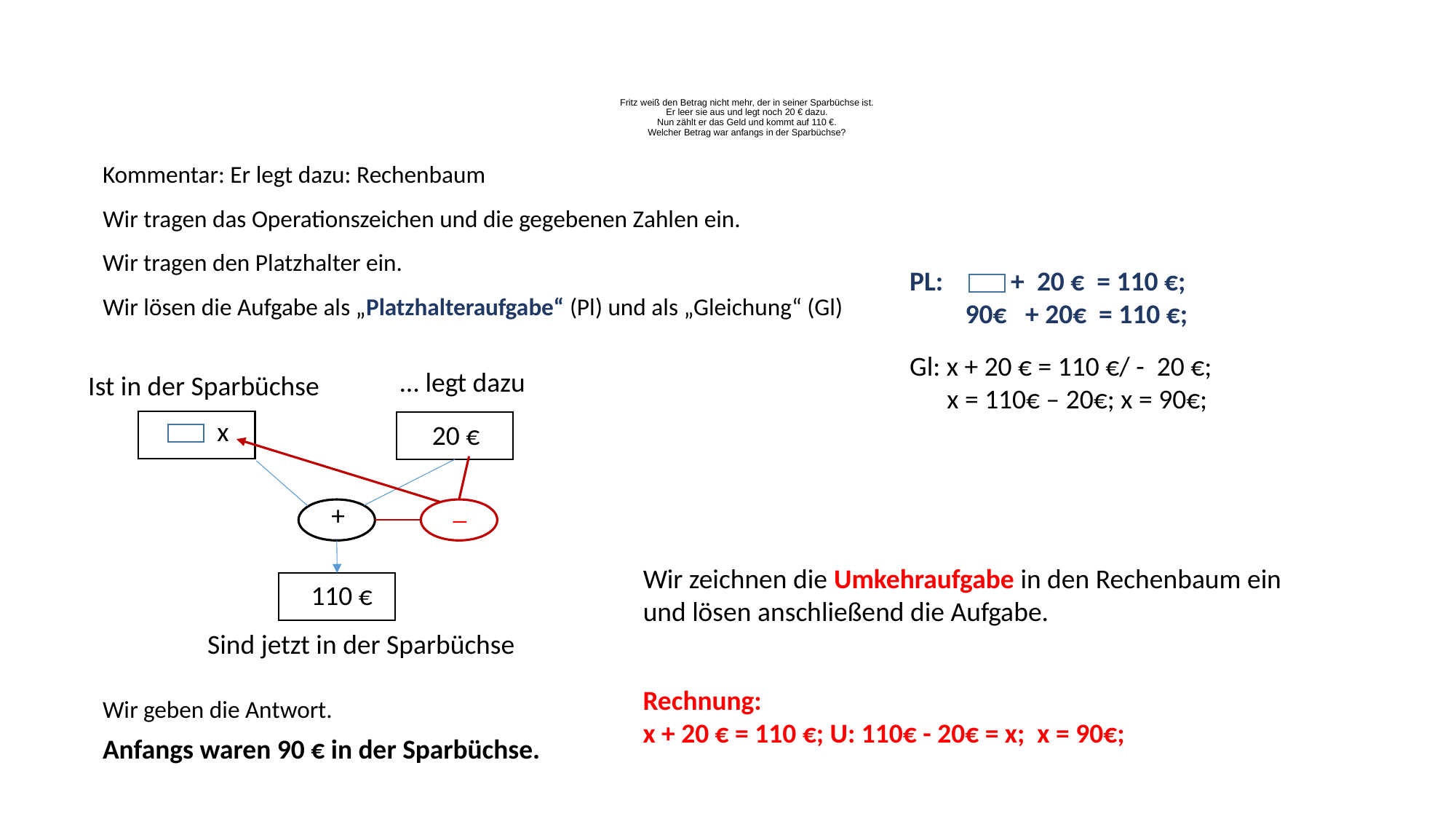

# Fritz weiß den Betrag nicht mehr, der in seiner Sparbüchse ist. Er leer sie aus und legt noch 20 € dazu. Nun zählt er das Geld und kommt auf 110 €. Welcher Betrag war anfangs in der Sparbüchse?
Kommentar: Er legt dazu: Rechenbaum
Wir tragen das Operationszeichen und die gegebenen Zahlen ein.
Wir tragen den Platzhalter ein.
PL:           +  20 €  = 110 €;
         90€   + 20€  = 110 €;

Wir lösen die Aufgabe als „Platzhalteraufgabe“ (Pl) und als „Gleichung“ (Gl)

Gl: x + 20 € = 110 €/ -  20 €;
      x = 110€ – 20€; x = 90€;
… legt dazu
 Ist in der Sparbüchse
x

20 €

_
+

Wir zeichnen die Umkehraufgabe in den Rechenbaum ein und lösen anschließend die Aufgabe.
110 €

Sind jetzt in der Sparbüchse

Rechnung:
x + 20 € = 110 €; U: 110€ - 20€ = x;  x = 90€;
Wir geben die Antwort.
Anfangs waren 90 € in der Sparbüchse.